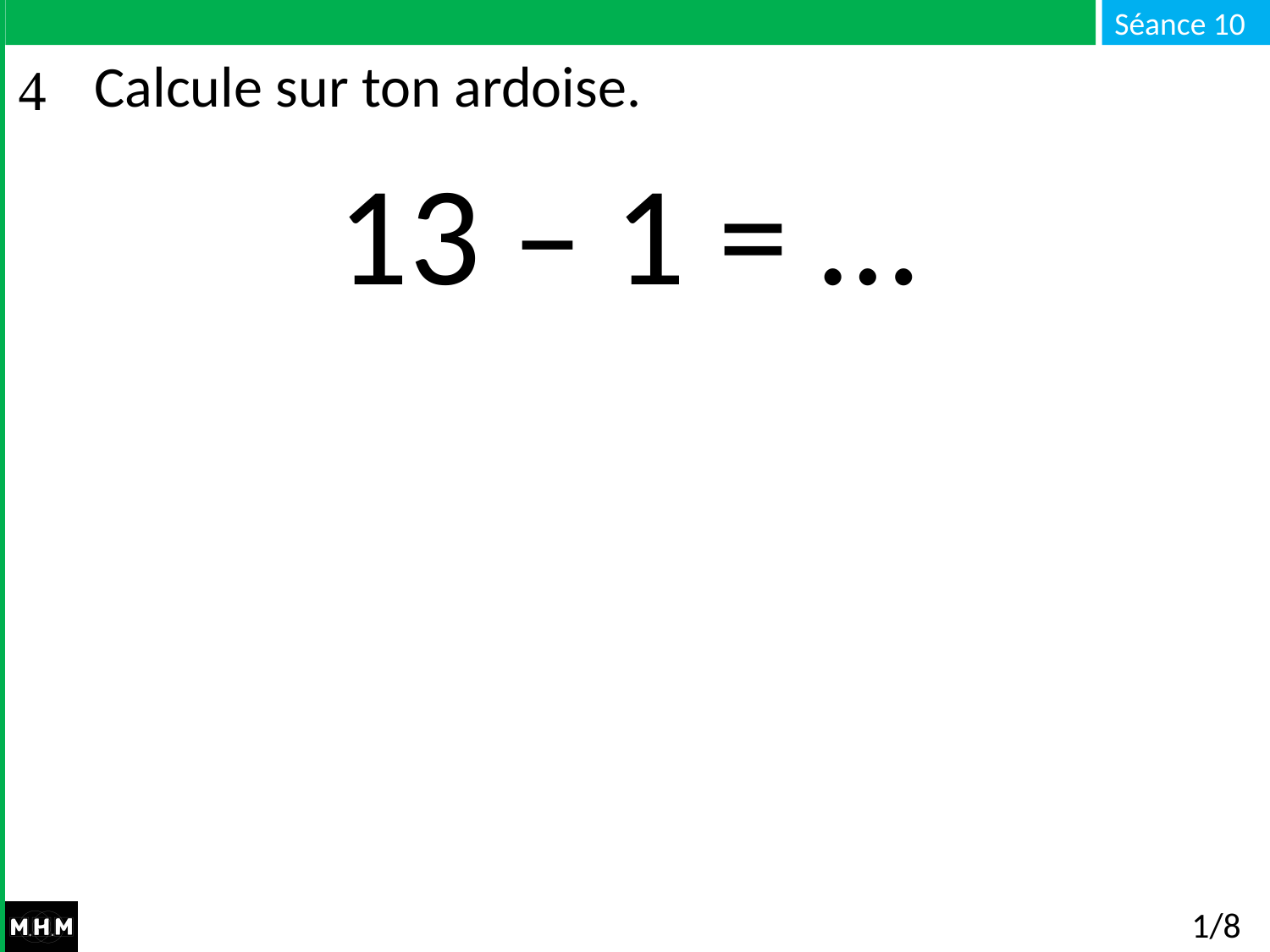

# Calcule sur ton ardoise.
13 – 1 = …
1/8